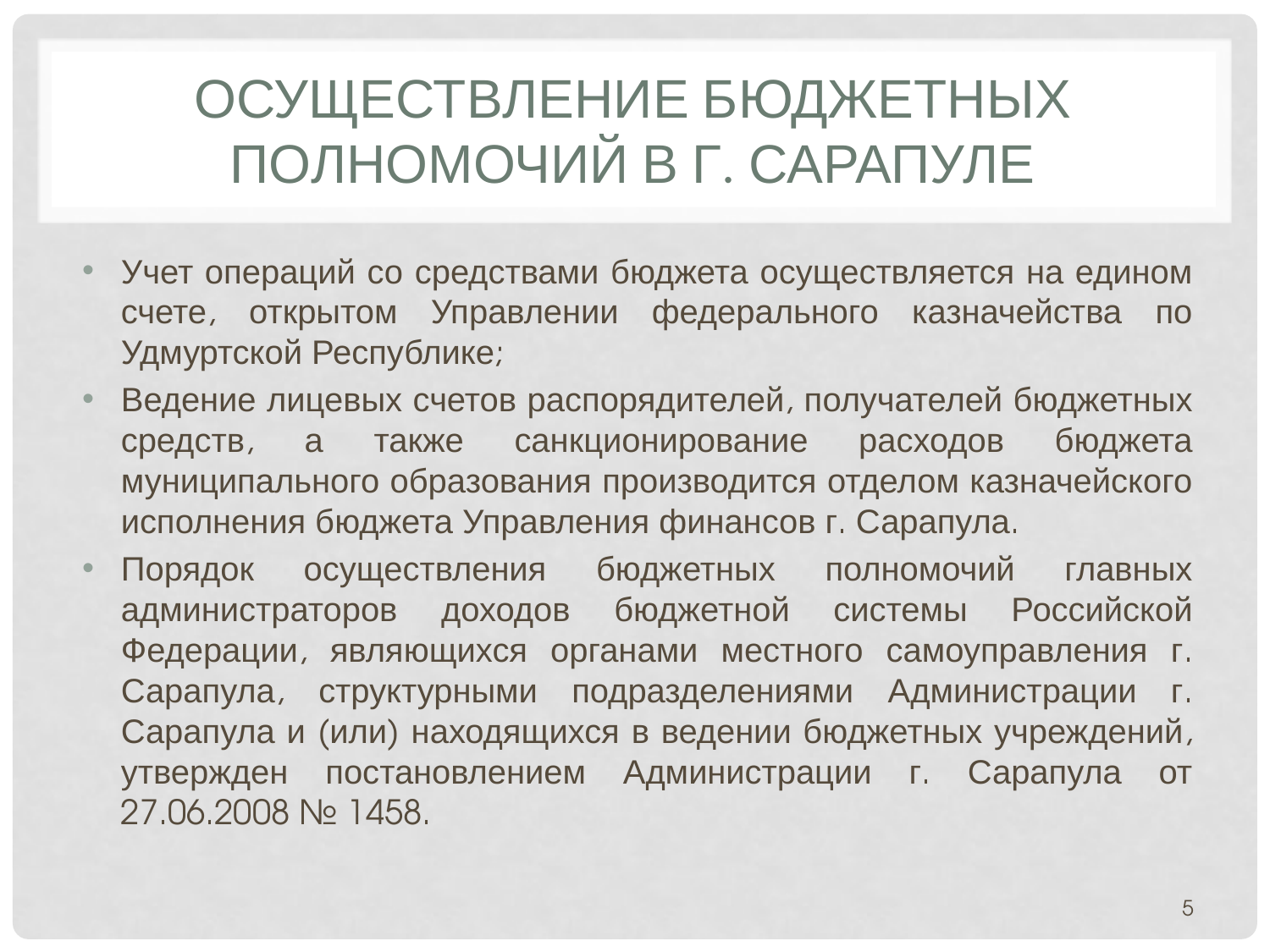

# Осуществление бюджетных полномочий в г. Сарапуле
Учет операций со средствами бюджета осуществляется на едином счете, открытом Управлении федерального казначейства по Удмуртской Республике;
Ведение лицевых счетов распорядителей, получателей бюджетных средств, а также санкционирование расходов бюджета муниципального образования производится отделом казначейского исполнения бюджета Управления финансов г. Сарапула.
Порядок осуществления бюджетных полномочий главных администраторов доходов бюджетной системы Российской Федерации, являющихся органами местного самоуправления г. Сарапула, структурными подразделениями Администрации г. Сарапула и (или) находящихся в ведении бюджетных учреждений, утвержден постановлением Администрации г. Сарапула от 27.06.2008 № 1458.
5